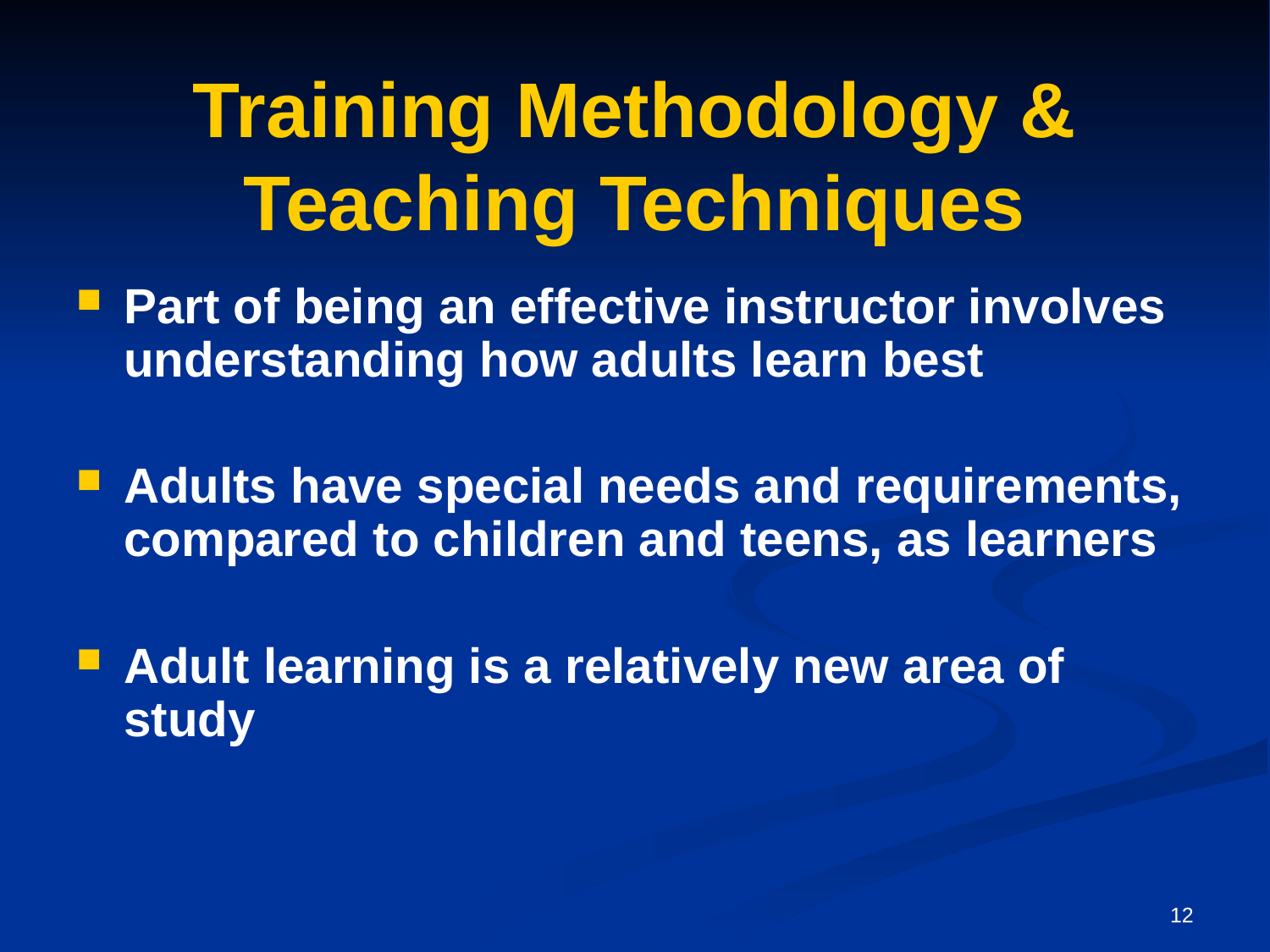

# Training Methodology & Teaching Techniques
Part of being an effective instructor involves understanding how adults learn best

Adults have special needs and requirements, compared to children and teens, as learners

Adult learning is a relatively new area of study
12